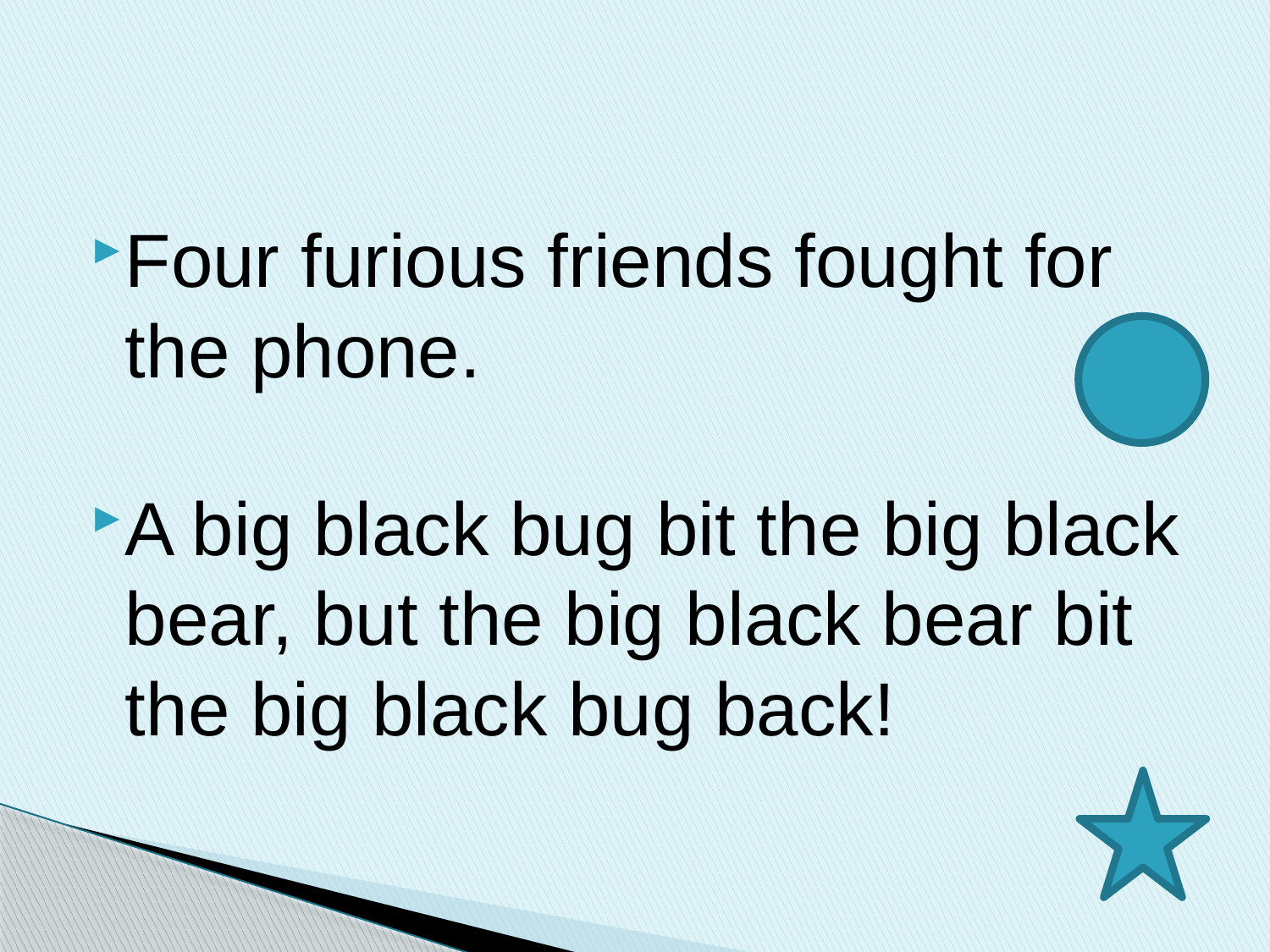

Four furious friends fought for the phone.

A big black bug bit the big black bear, but the big black bear bit the big black bug back!